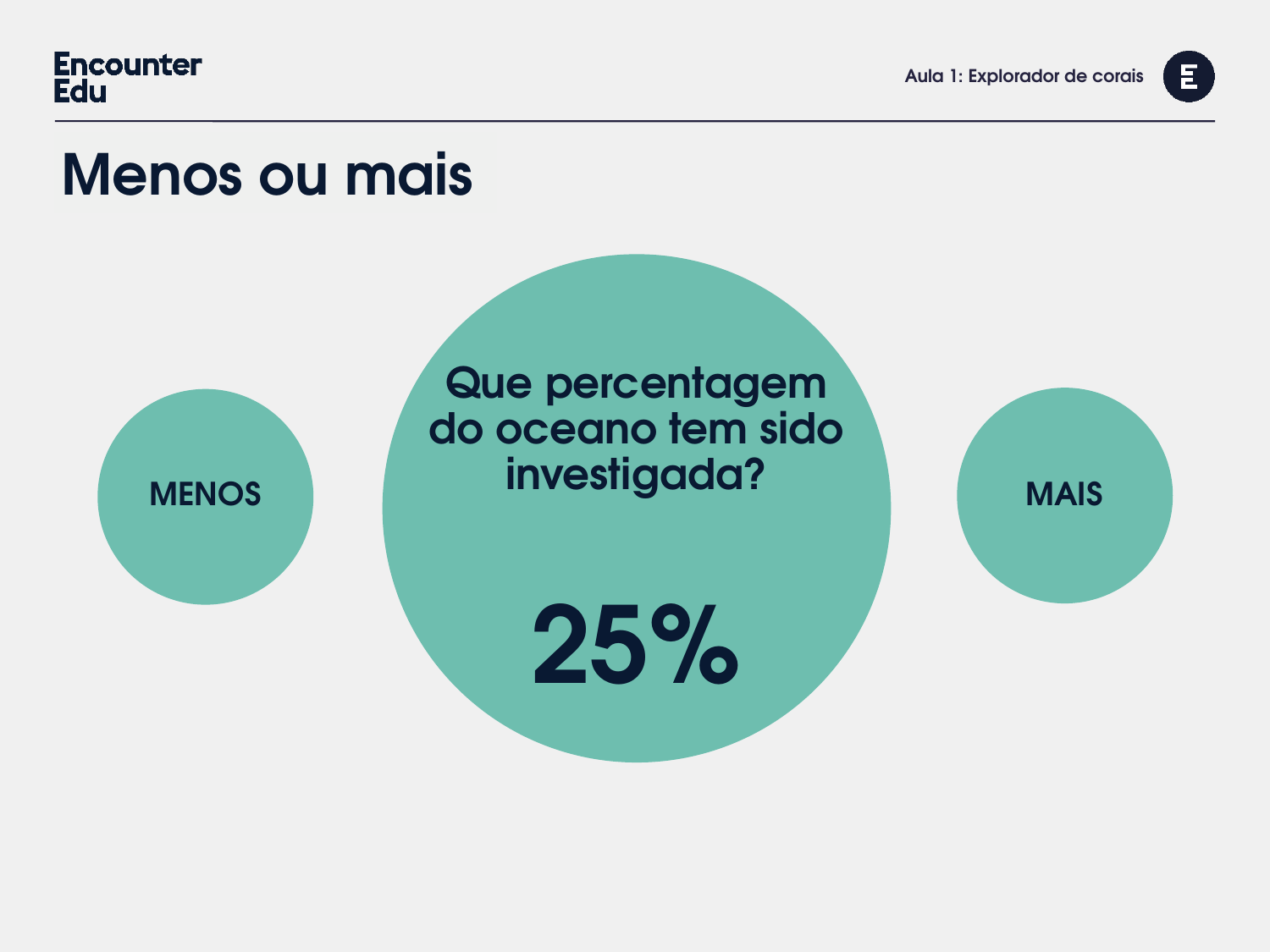

# Aula 1: Explorador de corais
Menos ou mais
Que percentagem do oceano tem sido investigada?
MENOS
MAIS

25%